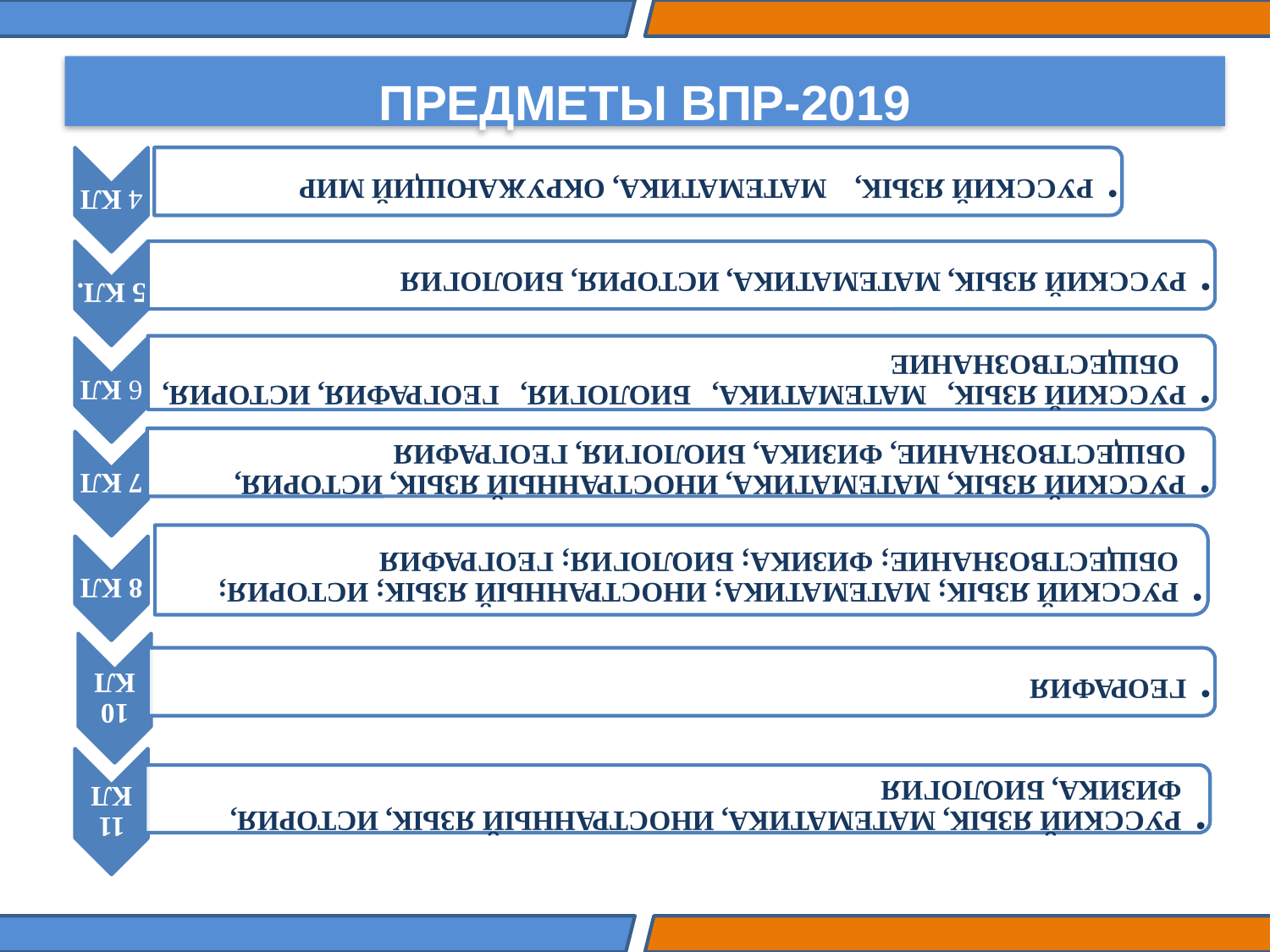

ПРЕДМЕТЫ ВПР-2019
4 КЛ
РУССКИЙ ЯЗЫК,    МАТЕМАТИКА, ОКРУЖАЮЩИЙ МИР
5 КЛ.
РУССКИЙ ЯЗЫК, МАТЕМАТИКА, ИСТОРИЯ, БИОЛОГИЯ
6 КЛ
РУССКИЙ ЯЗЫК,   МАТЕМАТИКА,   БИОЛОГИЯ,   ГЕОГРАФИЯ, ИСТОРИЯ,   ОБЩЕСТВОЗНАНИЕ
7 КЛ
РУССКИЙ ЯЗЫК, МАТЕМАТИКА, ИНОСТРАННЫЙ ЯЗЫК, ИСТОРИЯ, ОБЩЕСТВОЗНАНИЕ, ФИЗИКА, БИОЛОГИЯ, ГЕОГРАФИЯ
8 КЛ
РУССКИЙ ЯЗЫК; МАТЕМАТИКА; ИНОСТРАННЫЙ ЯЗЫК; ИСТОРИЯ; ОБЩЕСТВОЗНАНИЕ; ФИЗИКА; БИОЛОГИЯ; ГЕОГРАФИЯ
10 КЛ
ГЕОРАФИЯ
11 КЛ
РУССКИЙ ЯЗЫК, МАТЕМАТИКА, ИНОСТРАННЫЙ ЯЗЫК, ИСТОРИЯ, ФИЗИКА, БИОЛОГИЯ
11 Л